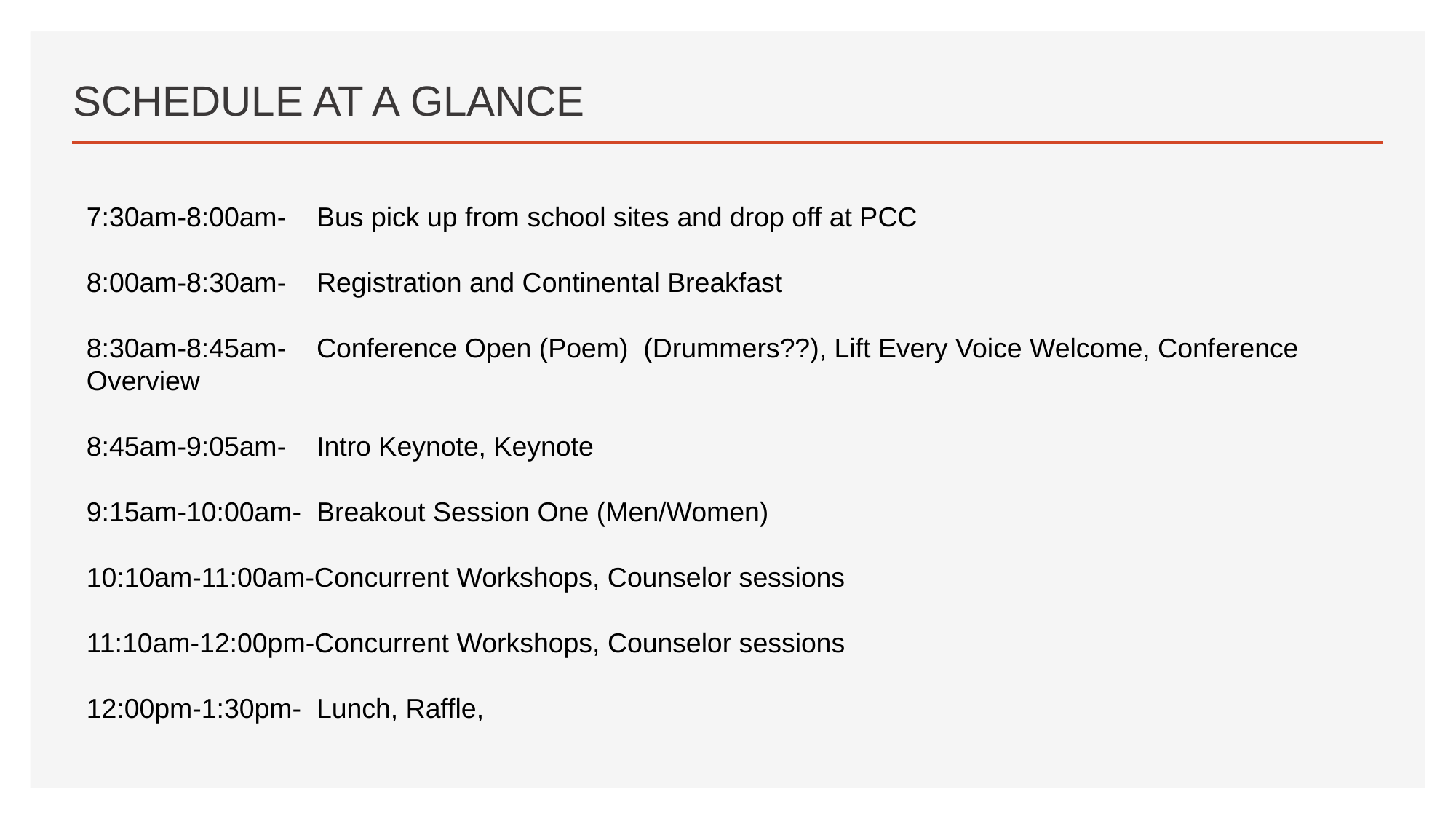

# SCHEDULE AT A GLANCE
7:30am-8:00am-    Bus pick up from school sites and drop off at PCC

8:00am-8:30am-    Registration and Continental Breakfast

8:30am-8:45am-    Conference Open (Poem)  (Drummers??), Lift Every Voice Welcome, Conference Overview

8:45am-9:05am-    Intro Keynote, Keynote

9:15am-10:00am-  Breakout Session One (Men/Women)

10:10am-11:00am-Concurrent Workshops, Counselor sessions

11:10am-12:00pm-Concurrent Workshops, Counselor sessions

12:00pm-1:30pm-  Lunch, Raffle,